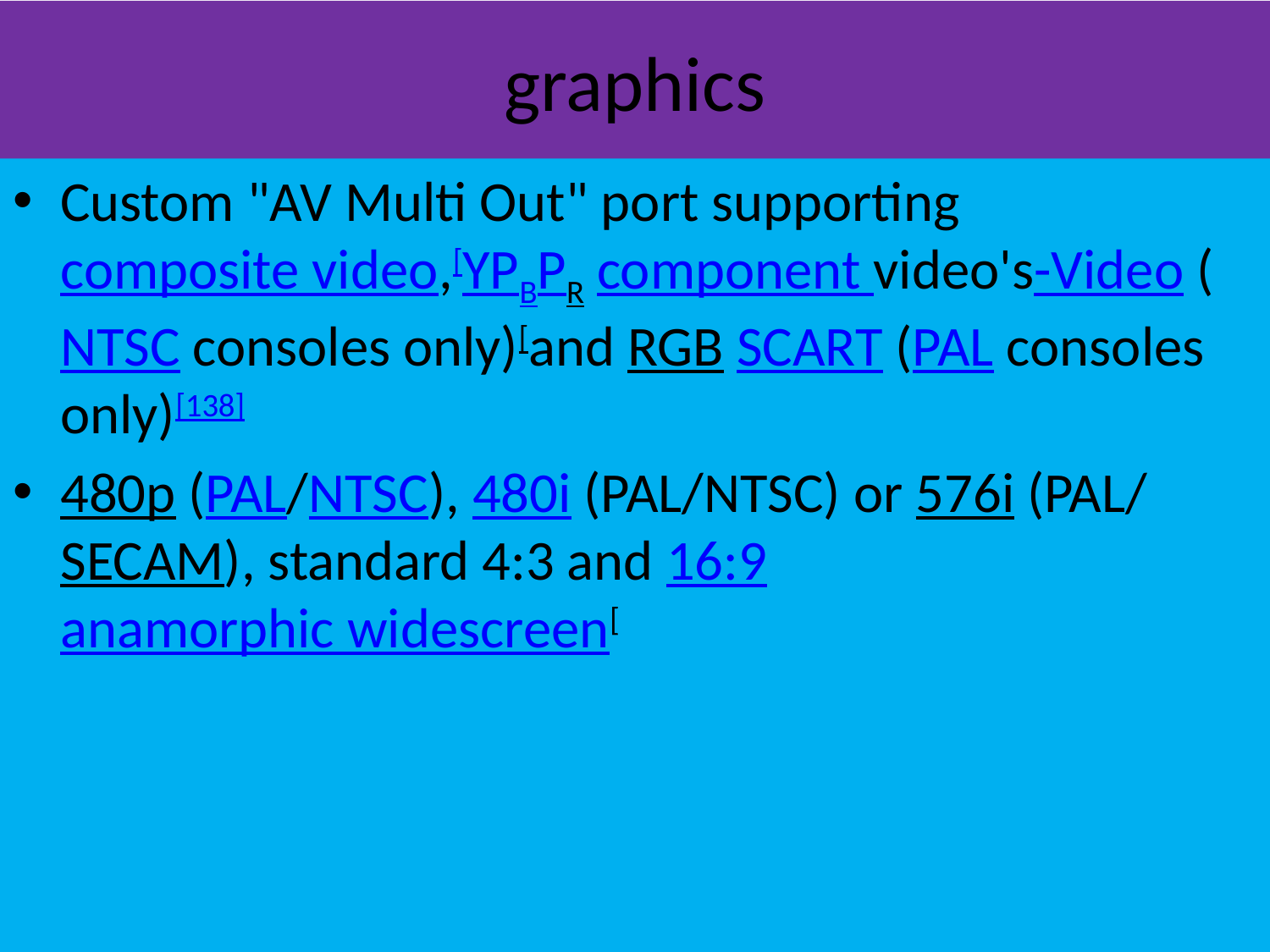

# graphics
Custom "AV Multi Out" port supporting composite video,[YPBPR component video's-Video (NTSC consoles only)[and RGB SCART (PAL consoles only)[138]
480p (PAL/NTSC), 480i (PAL/NTSC) or 576i (PAL/SECAM), standard 4:3 and 16:9 anamorphic widescreen[